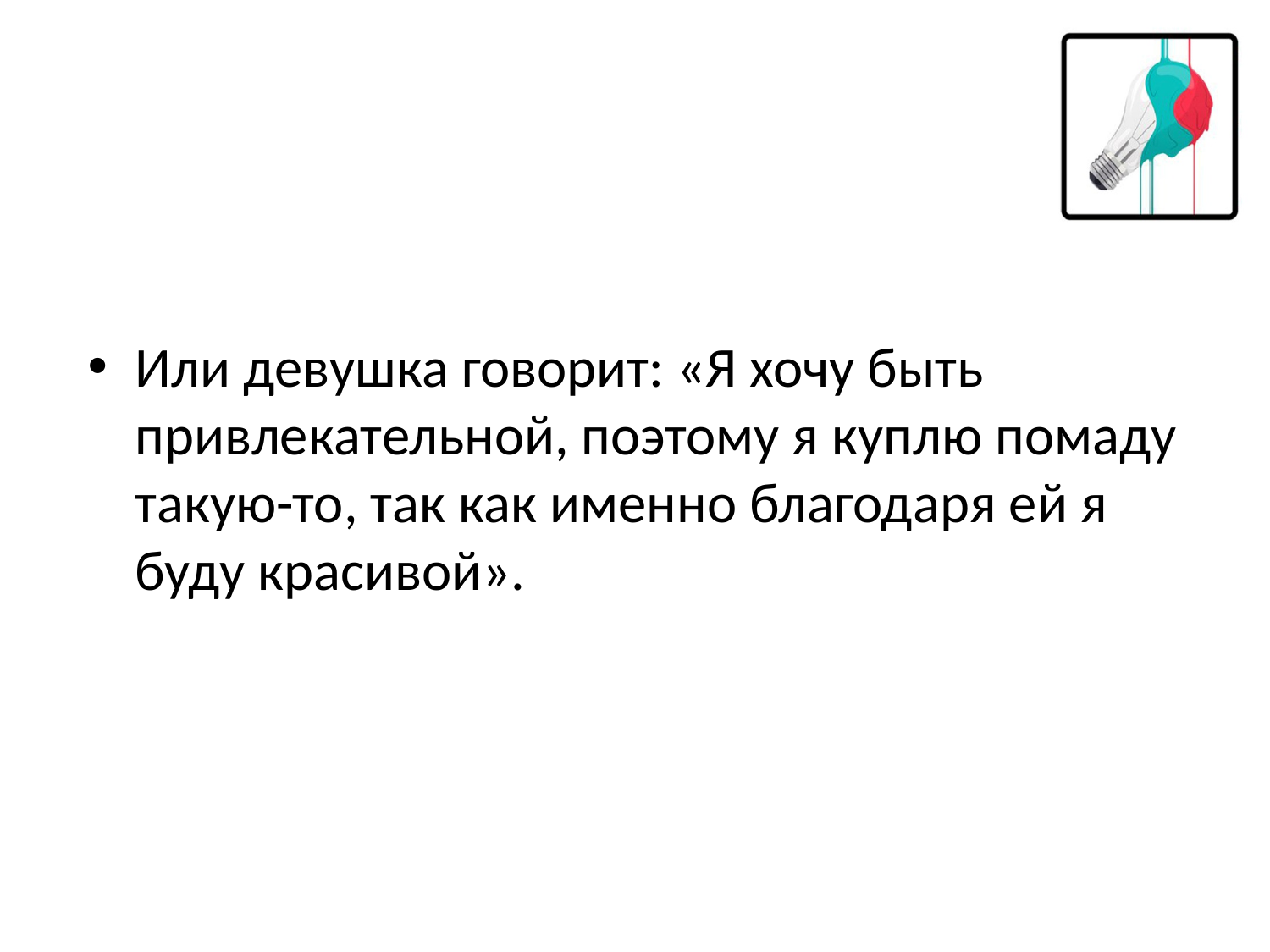

Или девушка говорит: «Я хочу быть привлекательной, поэтому я куплю помаду такую-то, так как именно благодаря ей я буду красивой».